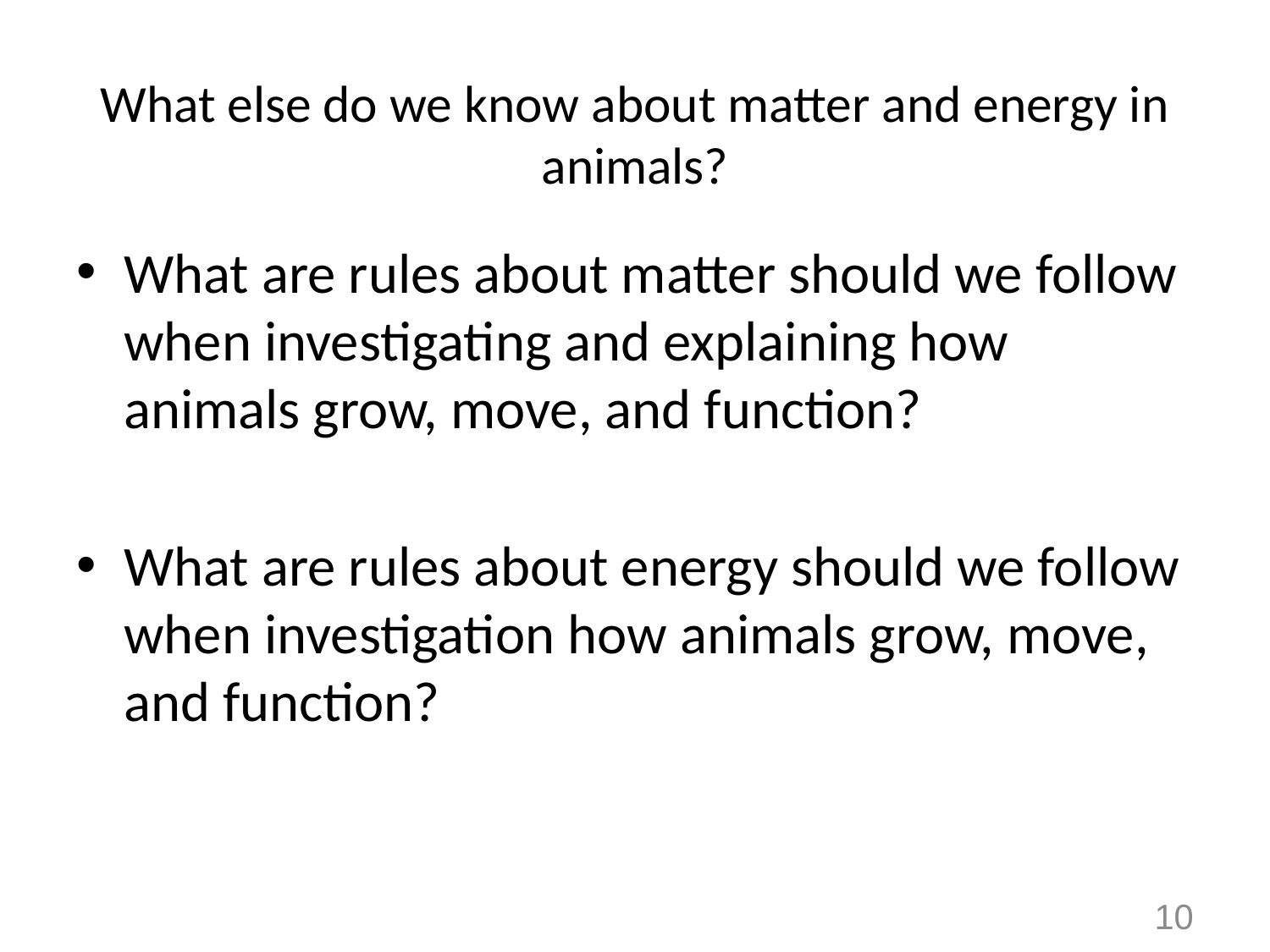

# What else do we know about matter and energy in animals?
What are rules about matter should we follow when investigating and explaining how animals grow, move, and function?

What are rules about energy should we follow when investigation how animals grow, move, and function?
10